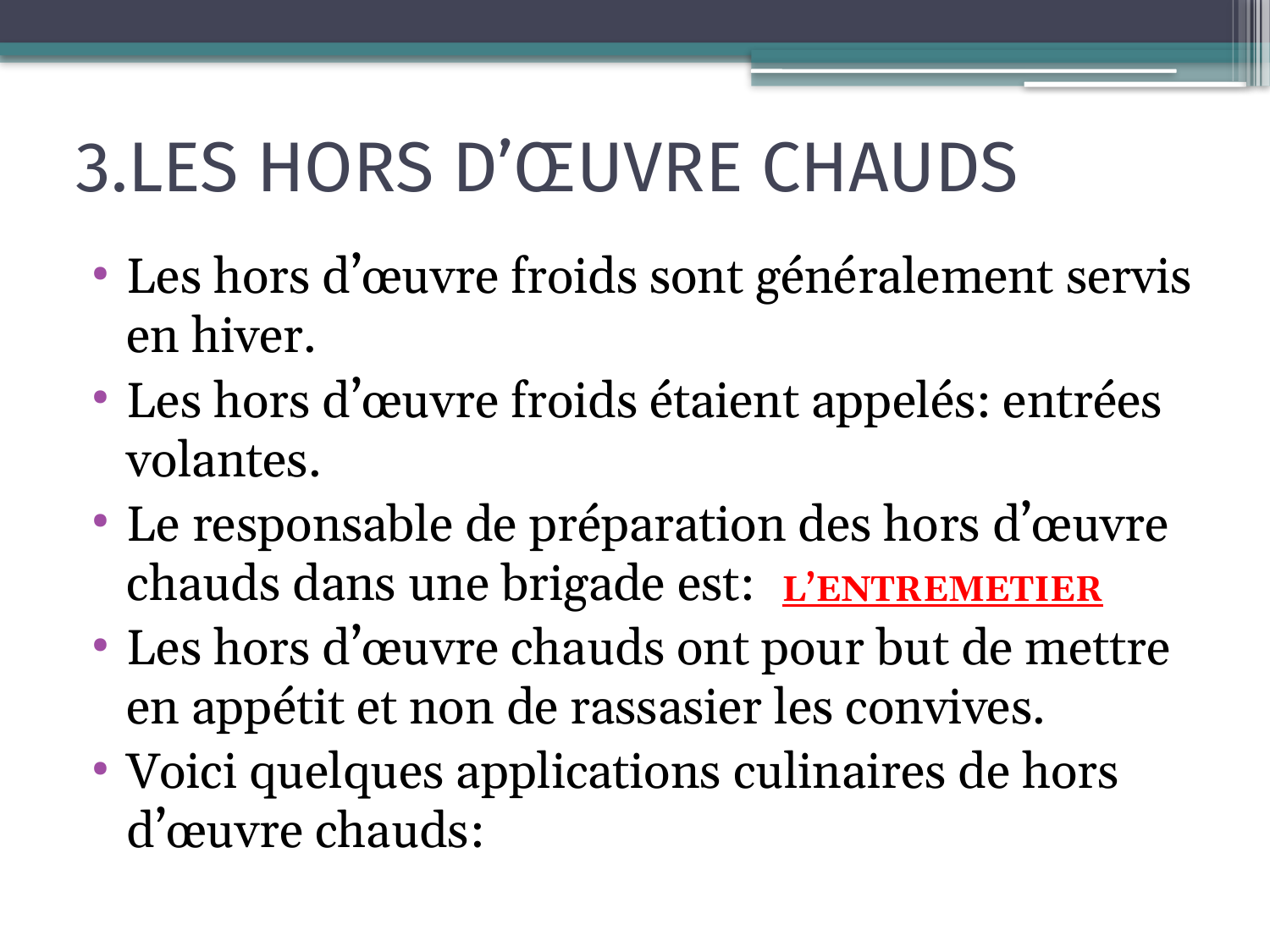

# 3.LES HORS D’ŒUVRE CHAUDS
Les hors d’œuvre froids sont généralement servis en hiver.
Les hors d’œuvre froids étaient appelés: entrées volantes.
Le responsable de préparation des hors d’œuvre chauds dans une brigade est:
Les hors d’œuvre chauds ont pour but de mettre en appétit et non de rassasier les convives.
Voici quelques applications culinaires de hors d’œuvre chauds:
L’ENTREMETIER